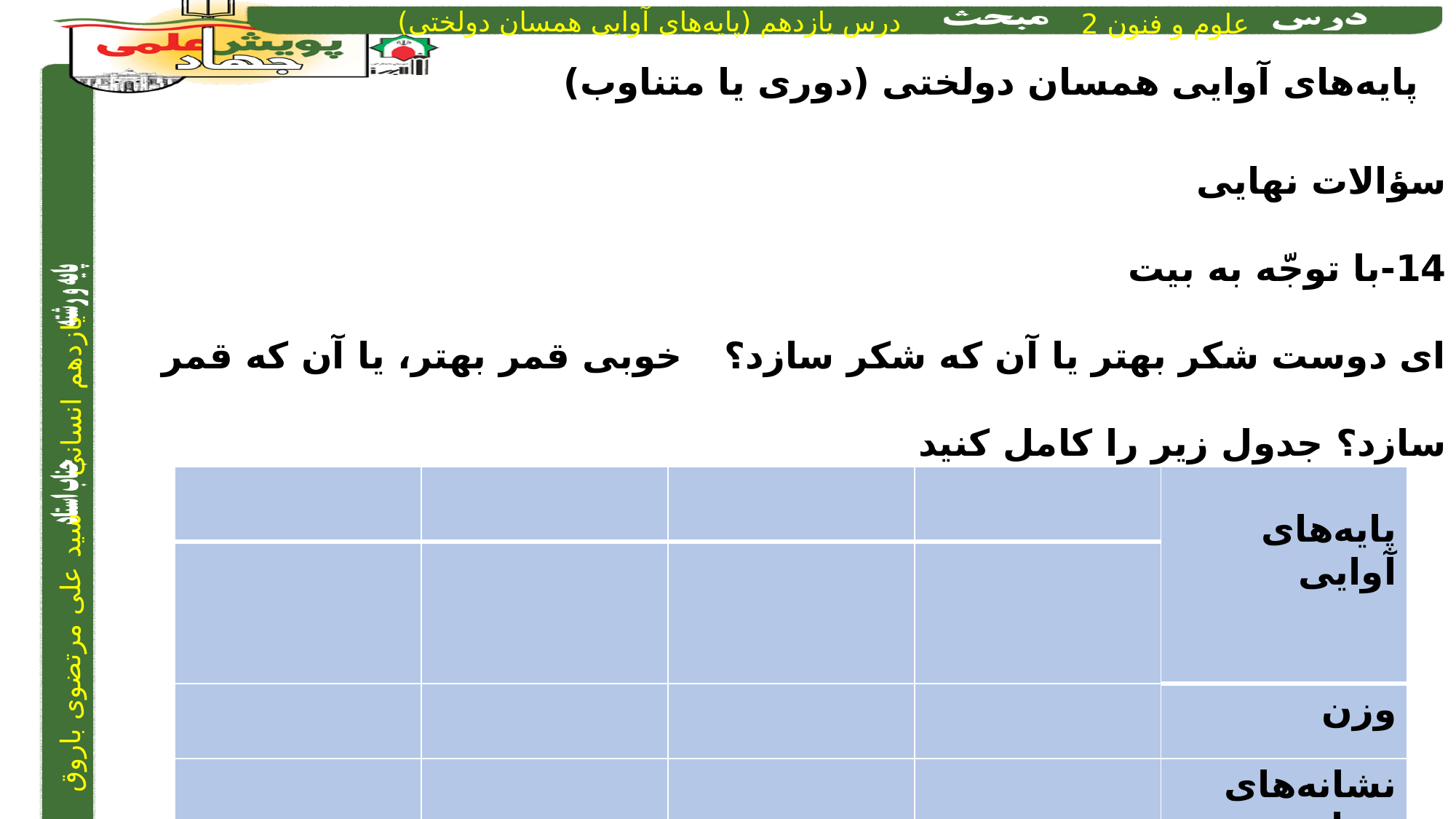

پایه‌های آوایی همسان دولختی (دوری یا متناوب)
سؤالات نهایی
14-با توجّه به بیت‌
ای دوست شکر بهتر یا آن که شکر سازد؟ 	 	خوبی قمر بهتر، یا آن که قمر سازد؟ ‌جدول زیر را کامل کنید
|  |  |  |  | پایه‌های آوایی |
| --- | --- | --- | --- | --- |
|  |  |  |  |  |
|  |  |  |  | وزن |
|  |  |  |  | نشانه‌های هجایی |